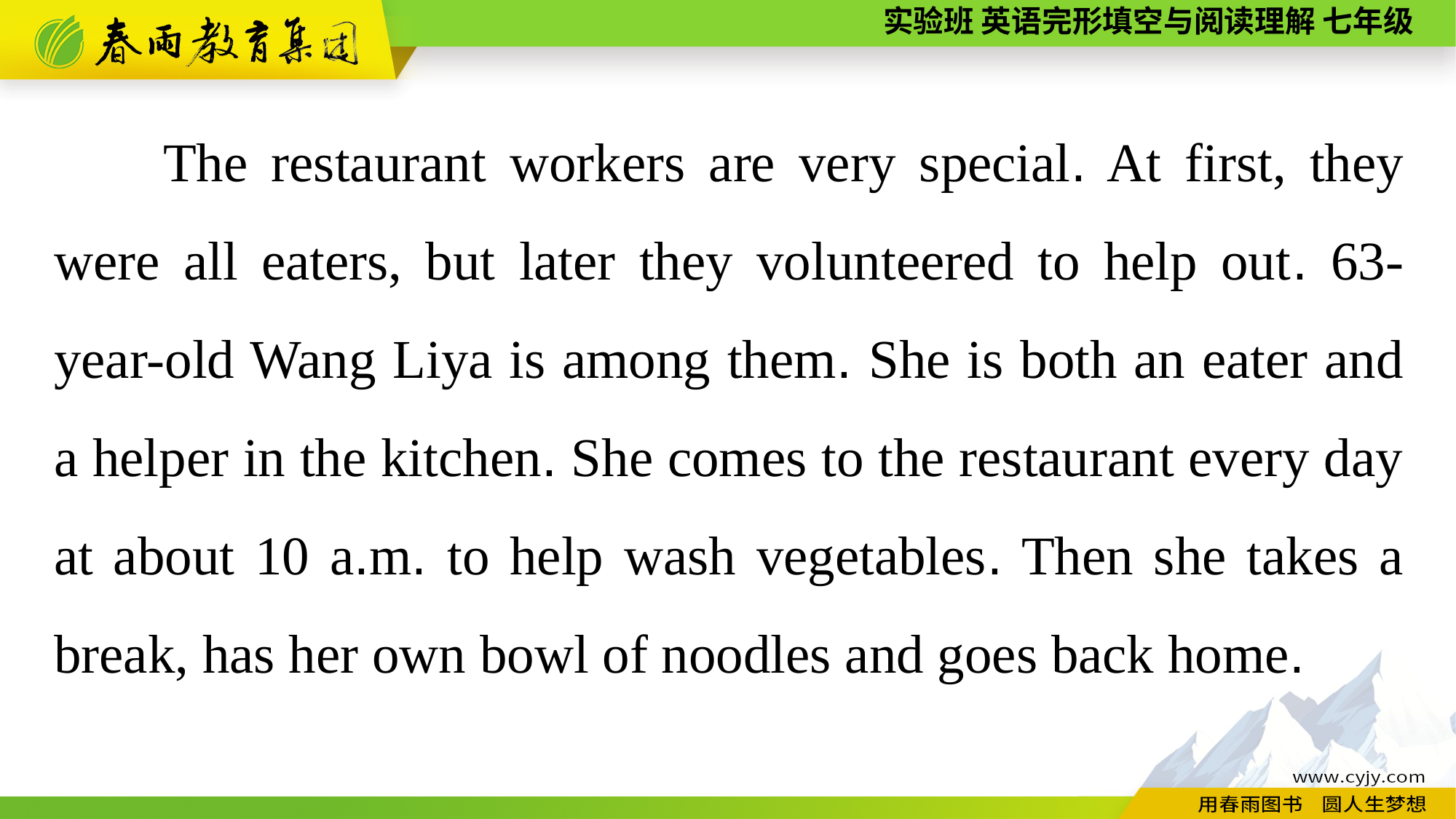

The restaurant workers are very special. At first, they were all eaters, but later they volunteered to help out. 63-year-old Wang Liya is among them. She is both an eater and a helper in the kitchen. She comes to the restaurant every day at about 10 a.m. to help wash vegetables. Then she takes a break, has her own bowl of noodles and goes back home.